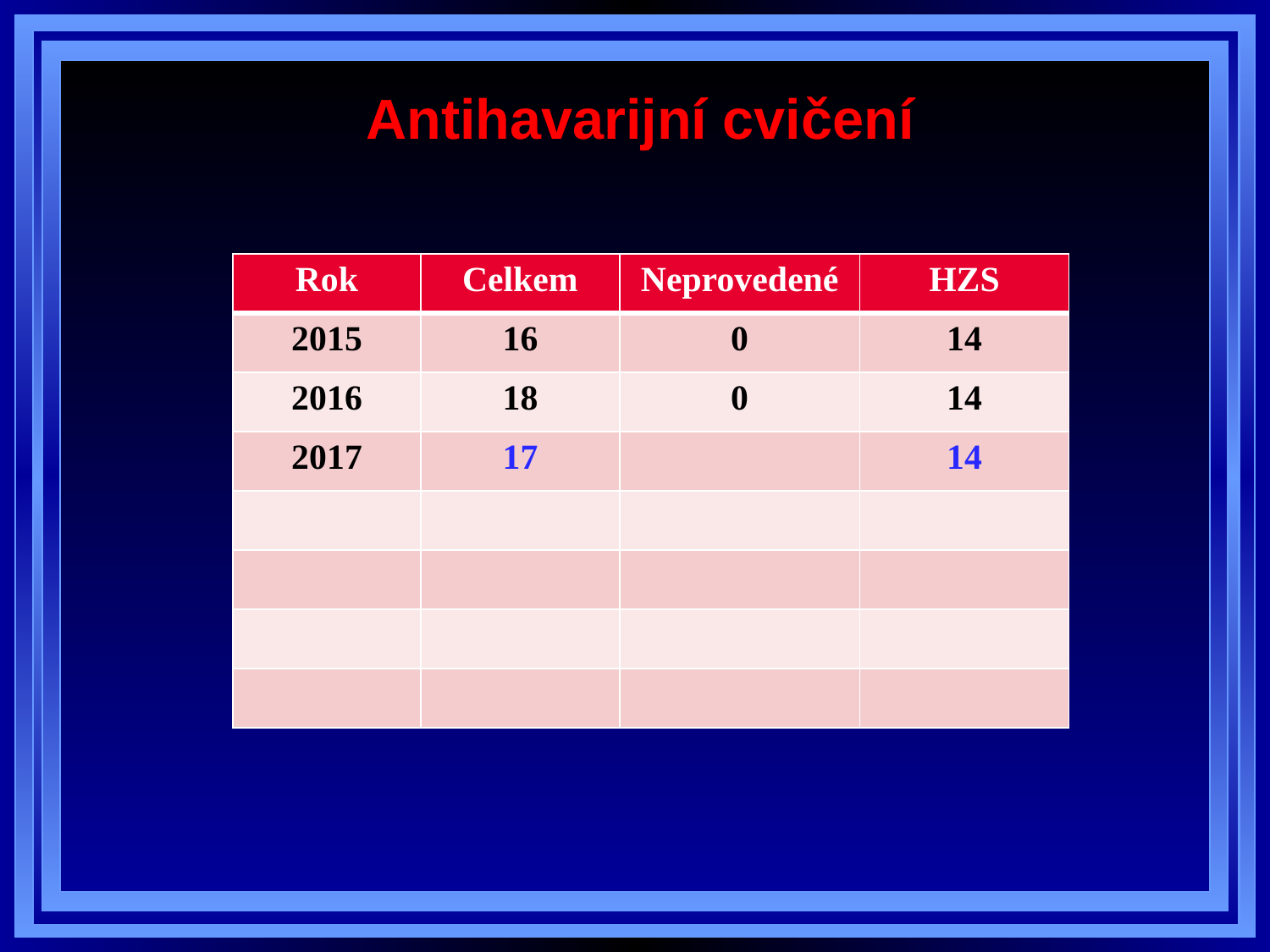

# Antihavarijní cvičení
| Rok | Celkem | Neprovedené | HZS |
| --- | --- | --- | --- |
| 2015 | 16 | 0 | 14 |
| 2016 | 18 | 0 | 14 |
| 2017 | 17 |  | 14 |
|  |  |  |  |
|  |  |  |  |
|  |  |  |  |
|  |  |  |  |